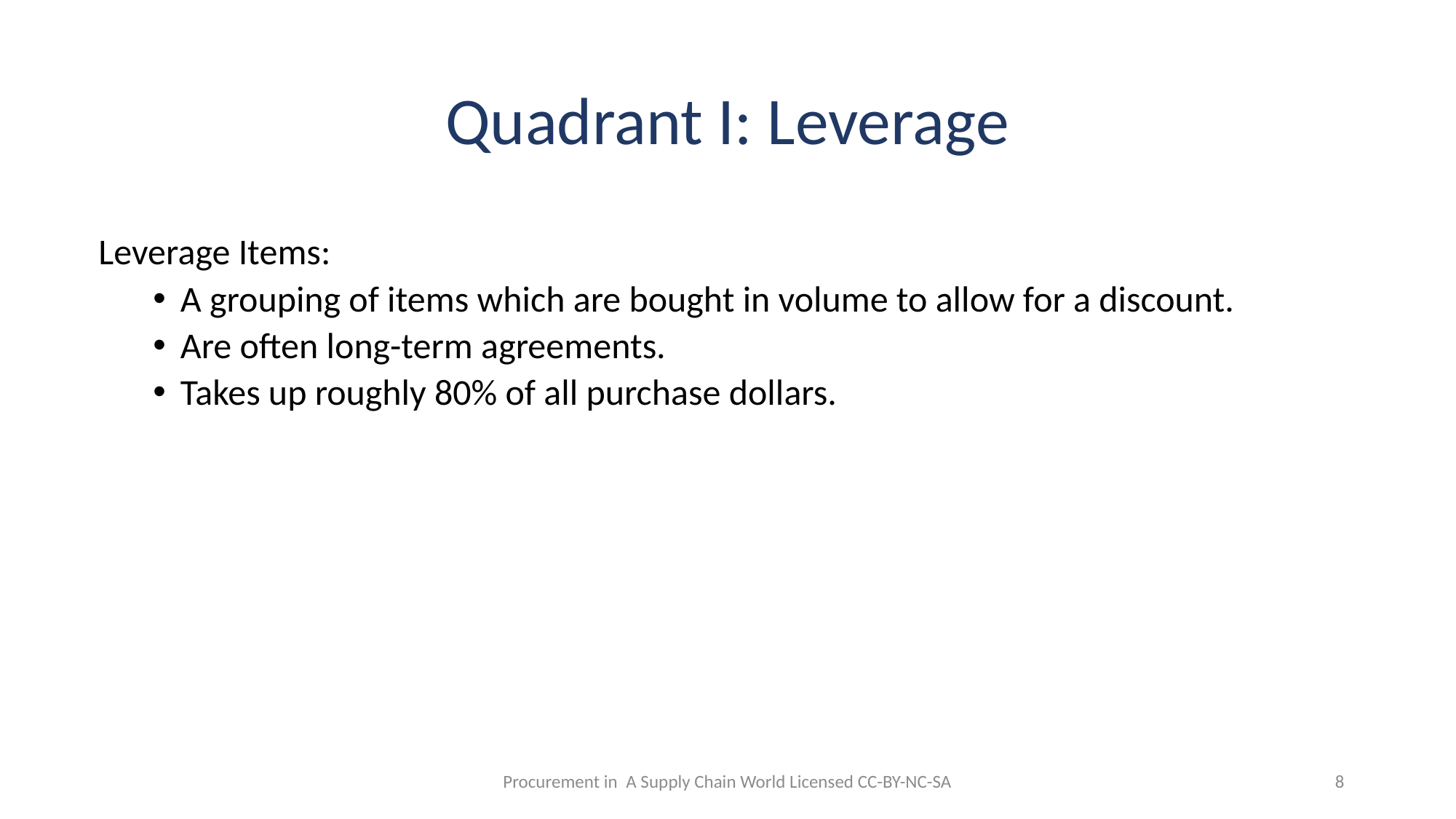

# Quadrant I: Leverage
Leverage Items:
A grouping of items which are bought in volume to allow for a discount.
Are often long-term agreements.
Takes up roughly 80% of all purchase dollars.

Procurement in  A Supply Chain World Licensed CC-BY-NC-SA
8